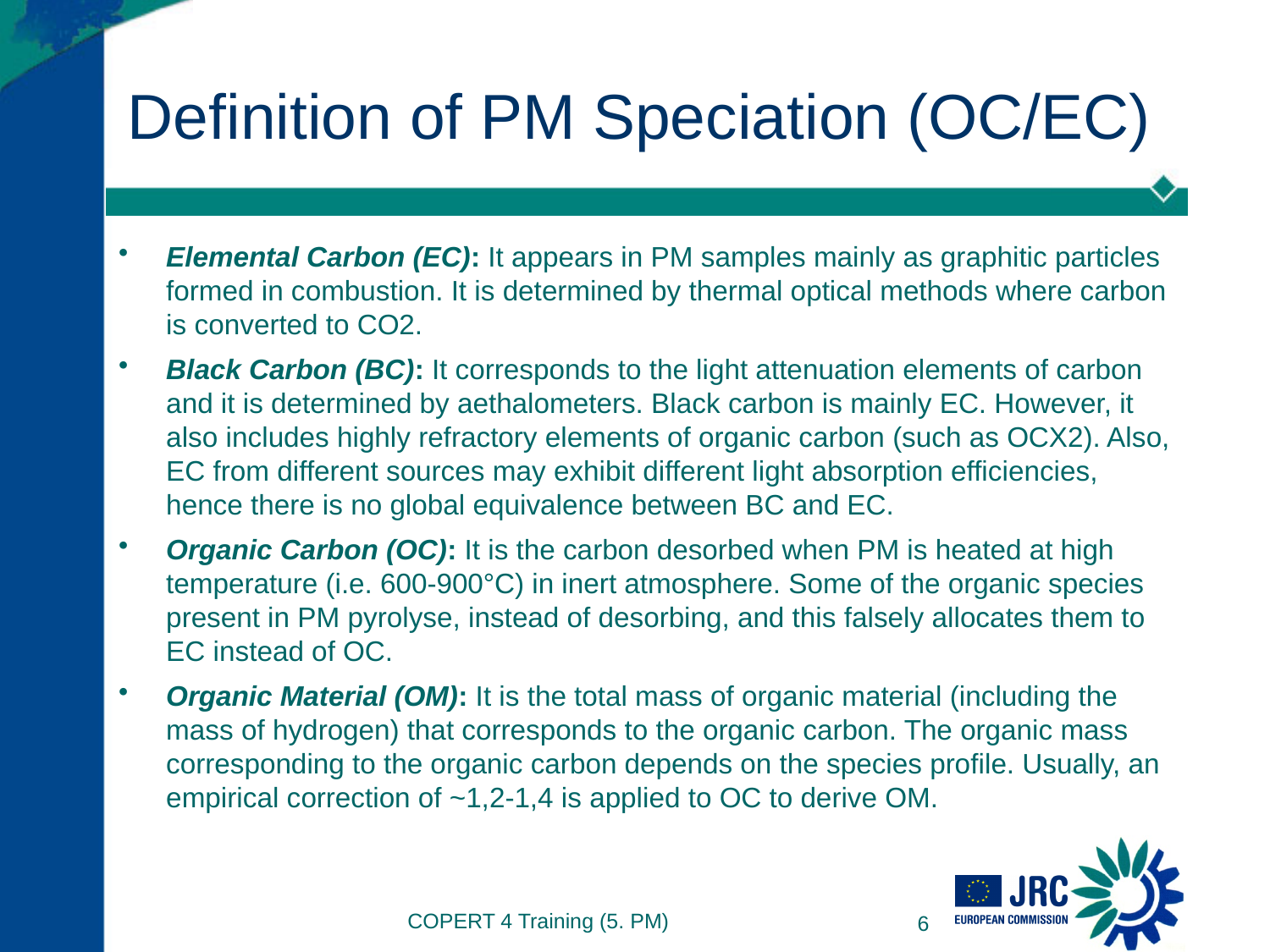

# Definition of PM Speciation (OC/EC)
Elemental Carbon (EC): It appears in PM samples mainly as graphitic particles formed in combustion. It is determined by thermal optical methods where carbon is converted to CO2.
Black Carbon (BC): It corresponds to the light attenuation elements of carbon and it is determined by aethalometers. Black carbon is mainly EC. However, it also includes highly refractory elements of organic carbon (such as OCX2). Also, EC from different sources may exhibit different light absorption efficiencies, hence there is no global equivalence between BC and EC.
Organic Carbon (OC): It is the carbon desorbed when PM is heated at high temperature (i.e. 600-900°C) in inert atmosphere. Some of the organic species present in PM pyrolyse, instead of desorbing, and this falsely allocates them to EC instead of OC.
Organic Material (OM): It is the total mass of organic material (including the mass of hydrogen) that corresponds to the organic carbon. The organic mass corresponding to the organic carbon depends on the species profile. Usually, an empirical correction of ~1,2-1,4 is applied to OC to derive OM.
COPERT 4 Training (5. PM)
6